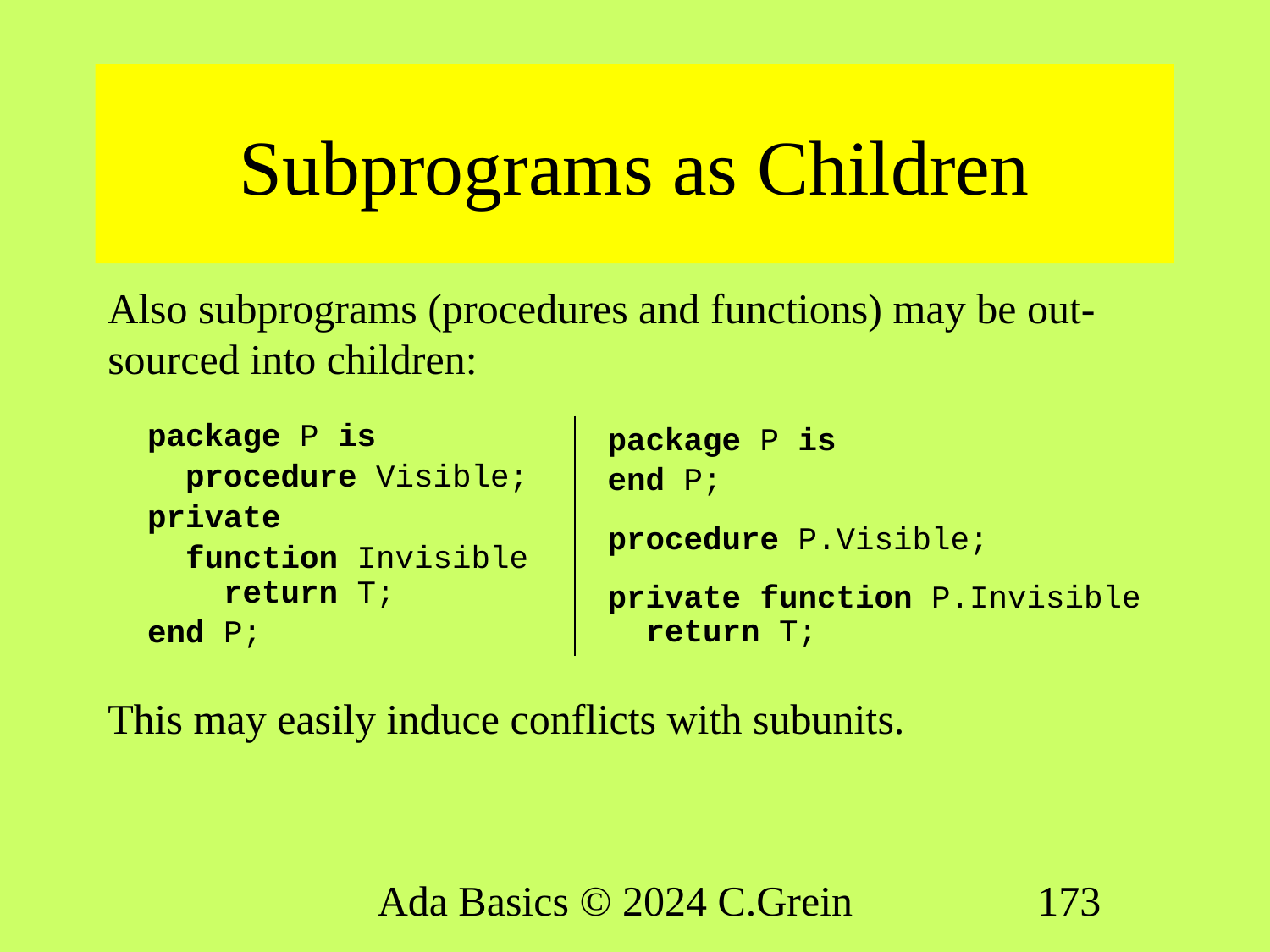

# Subprograms as Children
Also subprograms (procedures and functions) may be out-sourced into children:
package P is
  procedure Visible;
private
  function Invisible
    return T;
end P;
package P is
end P;

procedure P.Visible;

private function P.Invisible
  return T;
This may easily induce conflicts with subunits.
Ada Basics © 2024 C.Grein
173